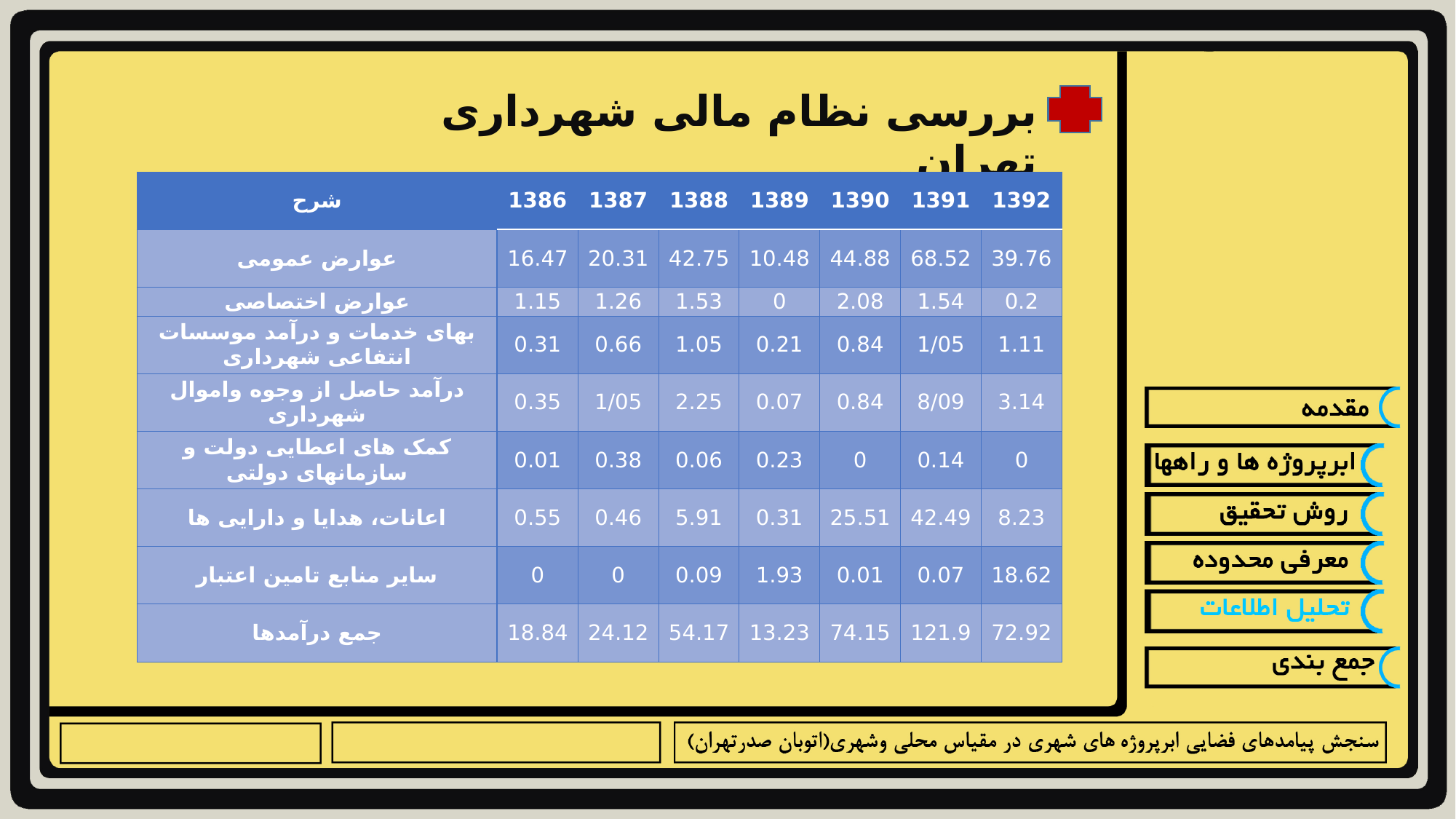

بررسی نظام مالی شهرداری تهران

| شرح | 1386 | 1387 | 1388 | 1389 | 1390 | 1391 | 1392 |
| --- | --- | --- | --- | --- | --- | --- | --- |
| عوارض عمومی | 16.47 | 20.31 | 42.75 | 10.48 | 44.88 | 68.52 | 39.76 |
| عوارض اختصاصی | 1.15 | 1.26 | 1.53 | 0 | 2.08 | 1.54 | 0.2 |
| بهای خدمات و درآمد موسسات انتفاعی شهرداری | 0.31 | 0.66 | 1.05 | 0.21 | 0.84 | 1/05 | 1.11 |
| درآمد حاصل از وجوه واموال شهرداری | 0.35 | 1/05 | 2.25 | 0.07 | 0.84 | 8/09 | 3.14 |
| کمک های اعطایی دولت و سازمانهای دولتی | 0.01 | 0.38 | 0.06 | 0.23 | 0 | 0.14 | 0 |
| اعانات، هدایا و دارایی ها | 0.55 | 0.46 | 5.91 | 0.31 | 25.51 | 42.49 | 8.23 |
| سایر منابع تامین اعتبار | 0 | 0 | 0.09 | 1.93 | 0.01 | 0.07 | 18.62 |
| جمع درآمدها | 18.84 | 24.12 | 54.17 | 13.23 | 74.15 | 121.9 | 72.92 |